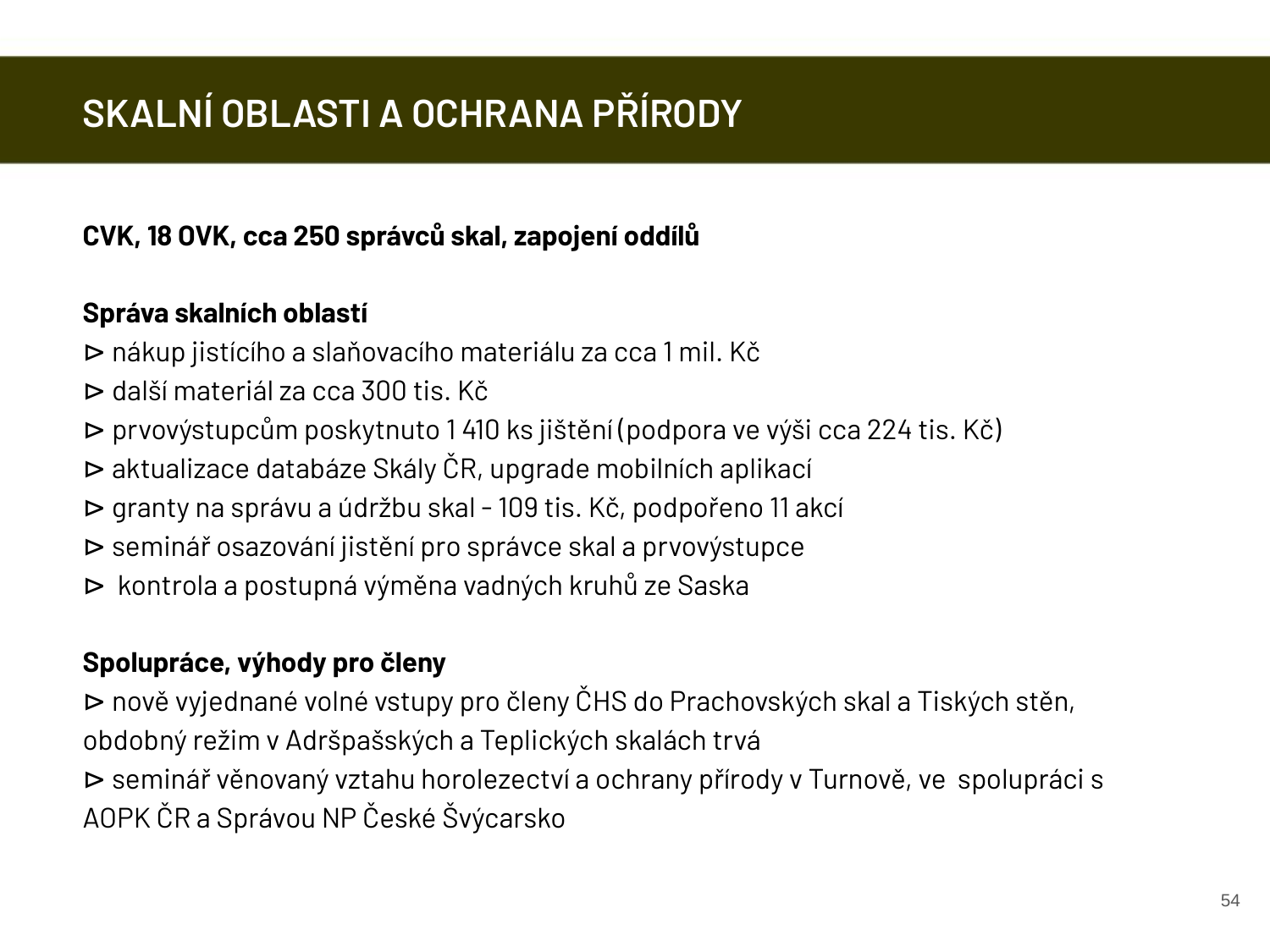

SKALNÍ OBLASTI A OCHRANA PŘÍRODY
CVK, 18 OVK, cca 250 správců skal, zapojení oddílů

Správa skalních oblastí
⊳ nákup jistícího a slaňovacího materiálu za cca 1 mil. Kč
⊳ další materiál za cca 300 tis. Kč
⊳ prvovýstupcům poskytnuto 1 410 ks jištění (podpora ve výši cca 224 tis. Kč)
⊳ aktualizace databáze Skály ČR, upgrade mobilních aplikací
⊳ granty na správu a údržbu skal - 109 tis. Kč, podpořeno 11 akcí
⊳ seminář osazování jistění pro správce skal a prvovýstupce
⊳  kontrola a postupná výměna vadných kruhů ze Saska

Spolupráce, výhody pro členy
⊳ nově vyjednané volné vstupy pro členy ČHS do Prachovských skal a Tiských stěn, obdobný režim v Adršpašských a Teplických skalách trvá
⊳ seminář věnovaný vztahu horolezectví a ochrany přírody v Turnově, ve  spolupráci s AOPK ČR a Správou NP České Švýcarsko

54